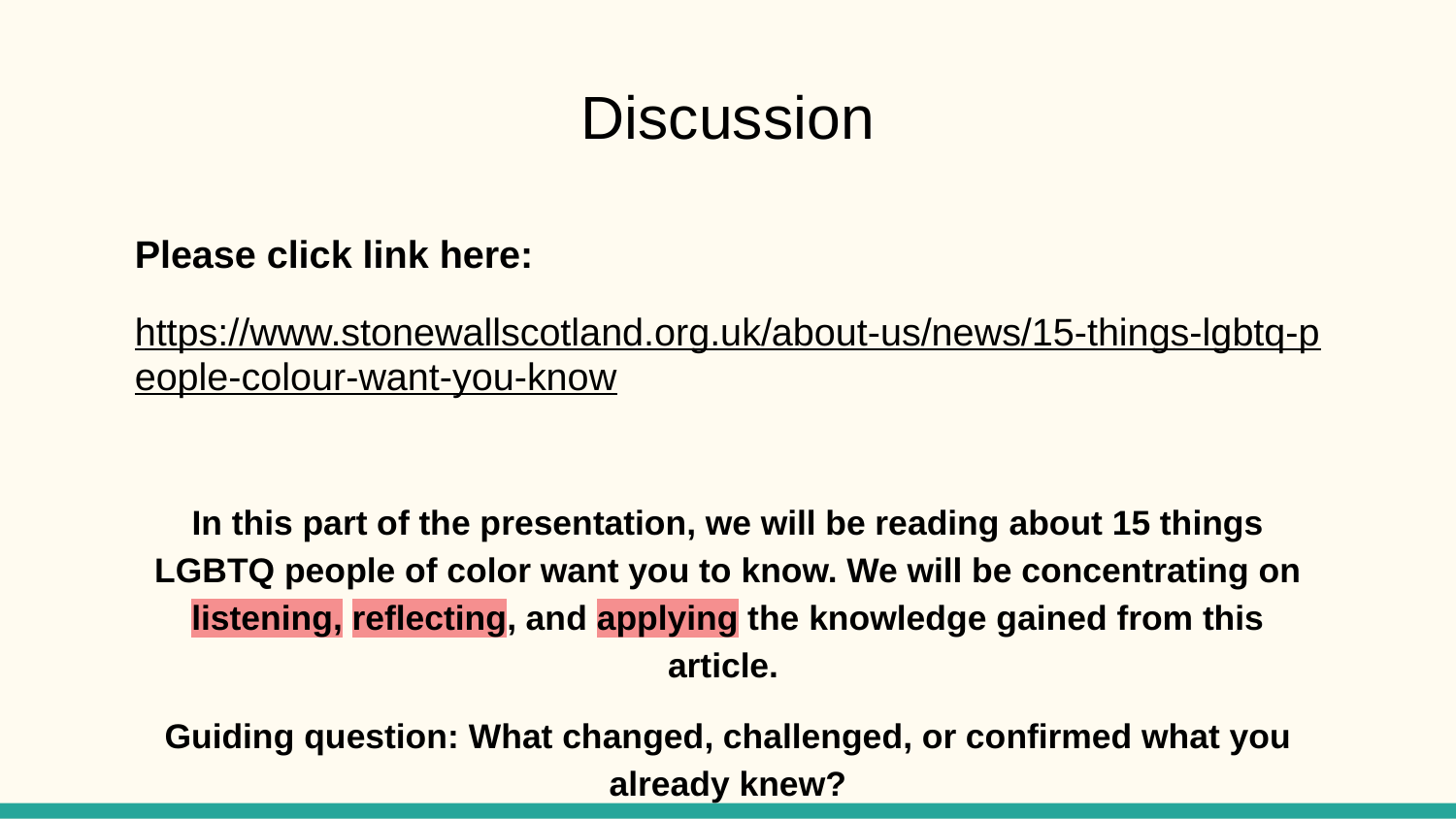

# Discussion
Please click link here:
https://www.stonewallscotland.org.uk/about-us/news/15-things-lgbtq-people-colour-want-you-know

In this part of the presentation, we will be reading about 15 things LGBTQ people of color want you to know. We will be concentrating on listening, reflecting, and applying the knowledge gained from this article.
Guiding question: What changed, challenged, or confirmed what you already knew?